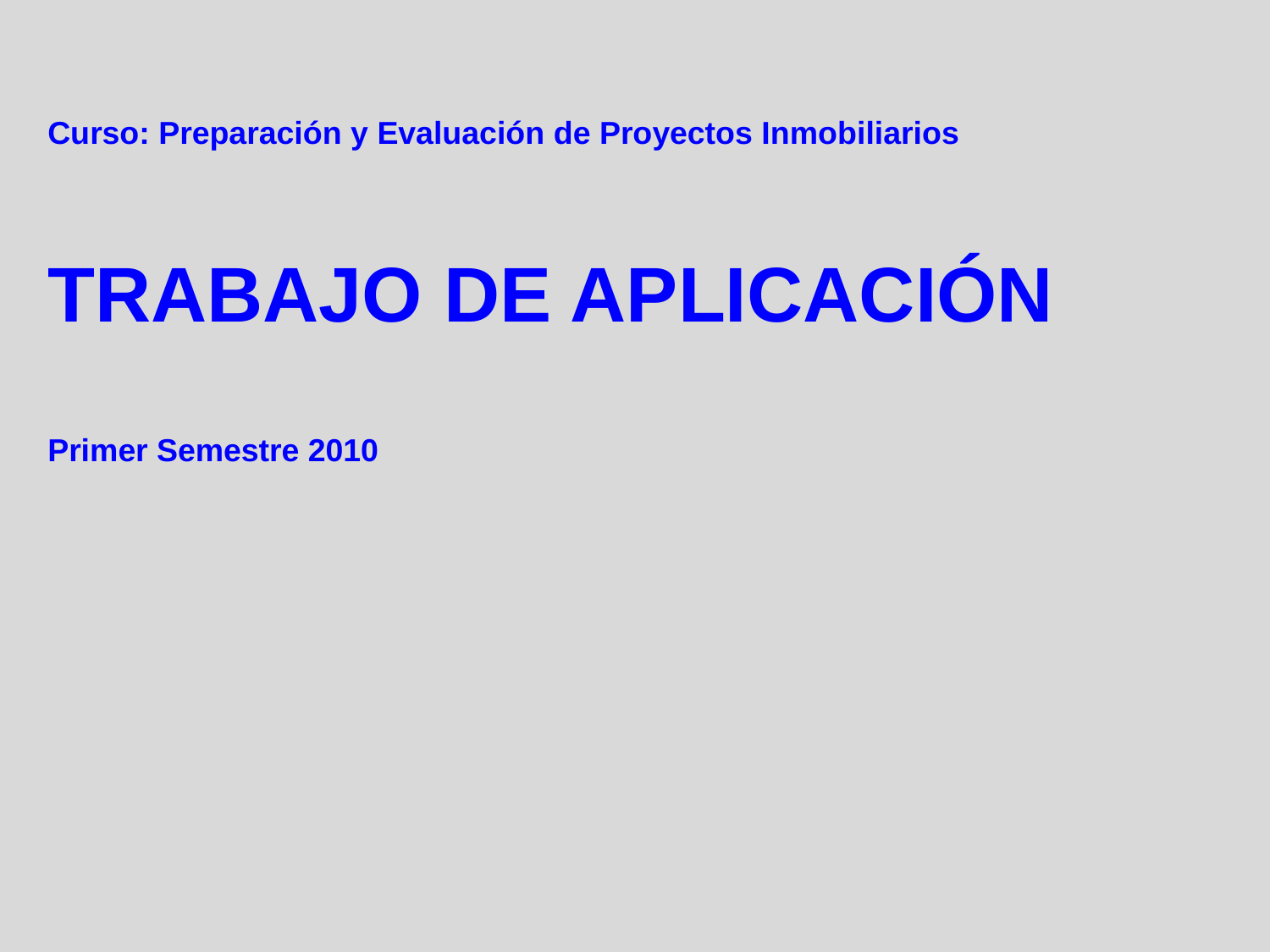

Curso: Preparación y Evaluación de Proyectos Inmobiliarios

TRABAJO DE APLICACIÓN

Primer Semestre 2010